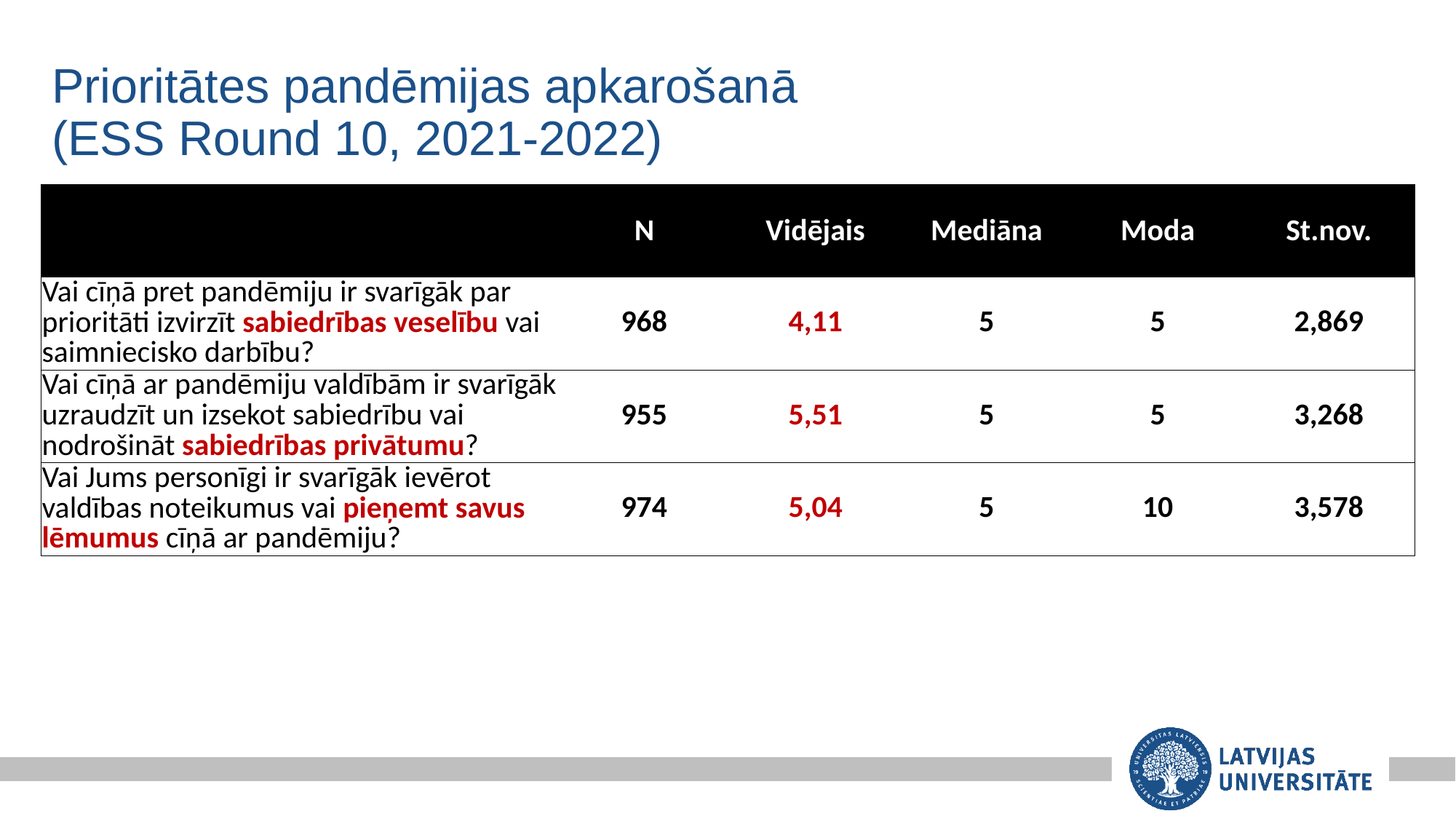

# Prioritātes pandēmijas apkarošanā (ESS Round 10, 2021-2022)
|  | N | Vidējais | Mediāna | Moda | St.nov. |
| --- | --- | --- | --- | --- | --- |
| Vai cīņā pret pandēmiju ir svarīgāk par prioritāti izvirzīt sabiedrības veselību vai saimniecisko darbību? | 968 | 4,11 | 5 | 5 | 2,869 |
| Vai cīņā ar pandēmiju valdībām ir svarīgāk uzraudzīt un izsekot sabiedrību vai nodrošināt sabiedrības privātumu? | 955 | 5,51 | 5 | 5 | 3,268 |
| Vai Jums personīgi ir svarīgāk ievērot valdības noteikumus vai pieņemt savus lēmumus cīņā ar pandēmiju? | 974 | 5,04 | 5 | 10 | 3,578 |